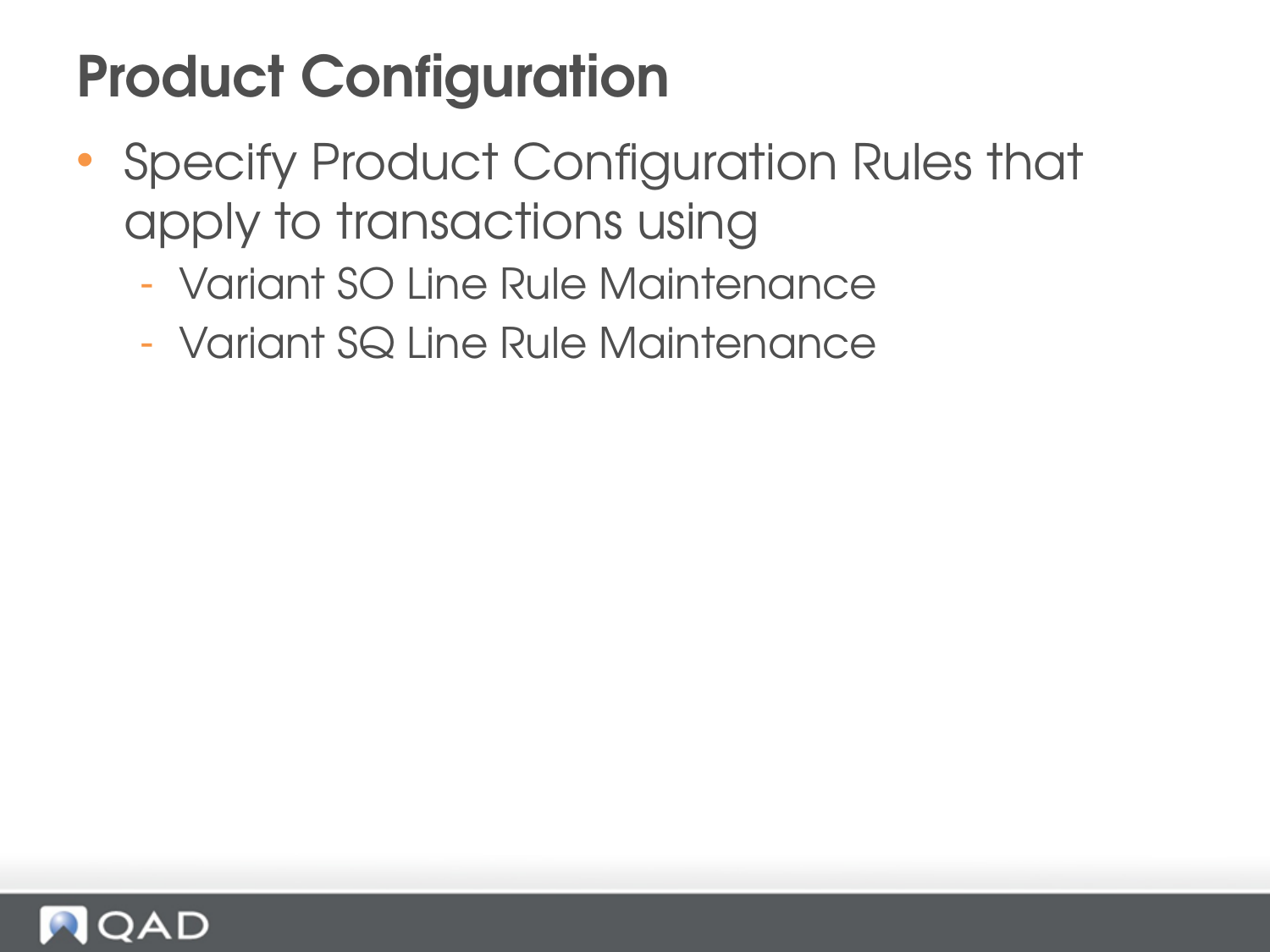

# Product Configuration
Specify Product Configuration Rules that apply to transactions using
Variant SO Line Rule Maintenance
Variant SQ Line Rule Maintenance